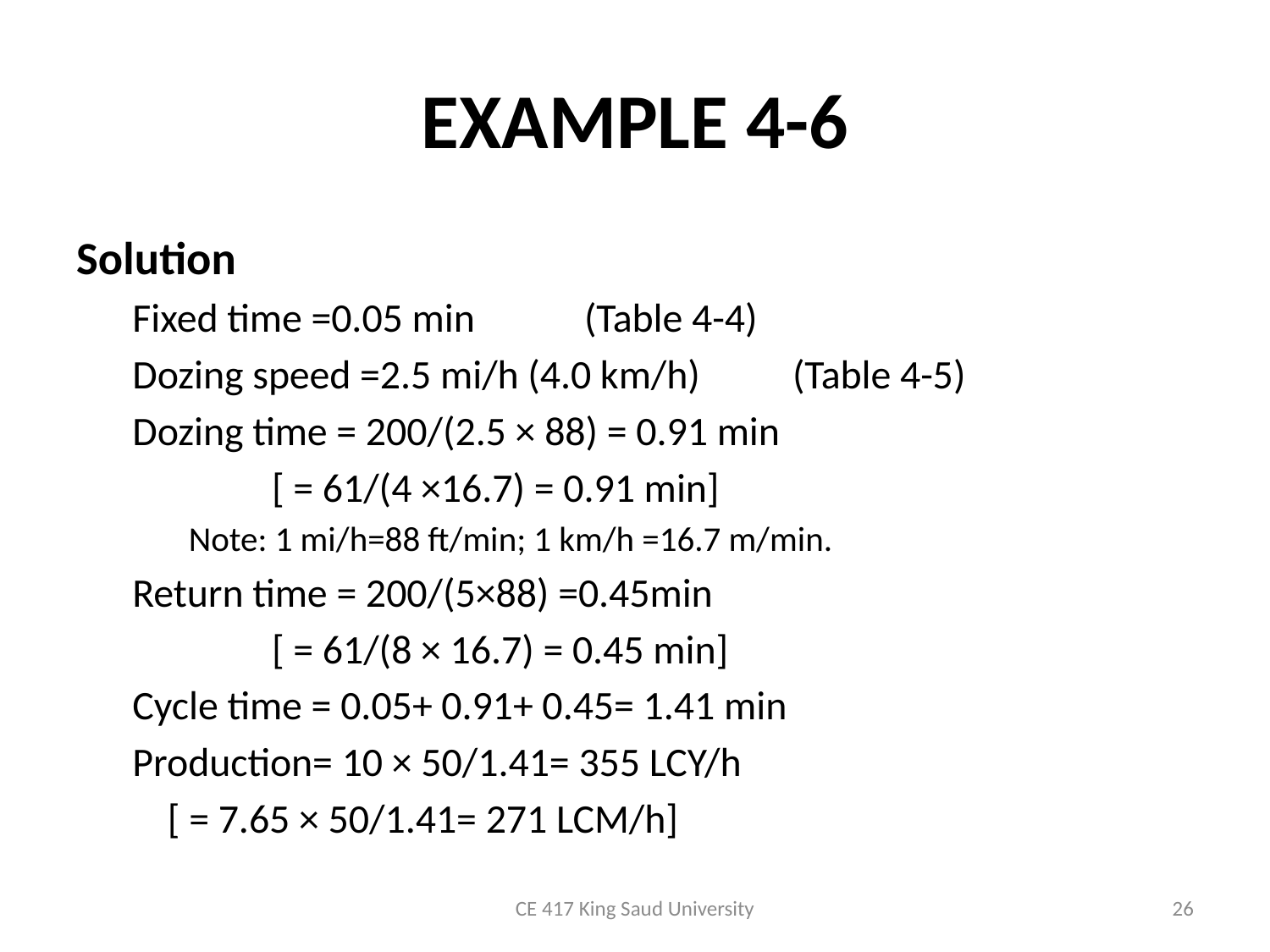

# EXAMPLE 4-6
Solution
Fixed time =0.05 min 				(Table 4-4)
Dozing speed =2.5 mi/h (4.0 km/h) 		(Table 4-5)
Dozing time = 200/(2.5 × 88) = 0.91 min
 	     	[ = 61/(4 ×16.7) = 0.91 min]
Note: 1 mi/h=88 ft/min; 1 km/h =16.7 m/min.
Return time = 200/(5×88) =0.45min
    		[ = 61/(8 × 16.7) = 0.45 min]
Cycle time = 0.05+ 0.91+ 0.45= 1.41 min
Production= 10 × 50/1.41= 355 LCY/h
   			[ = 7.65 × 50/1.41= 271 LCM/h]
CE 417 King Saud University
26